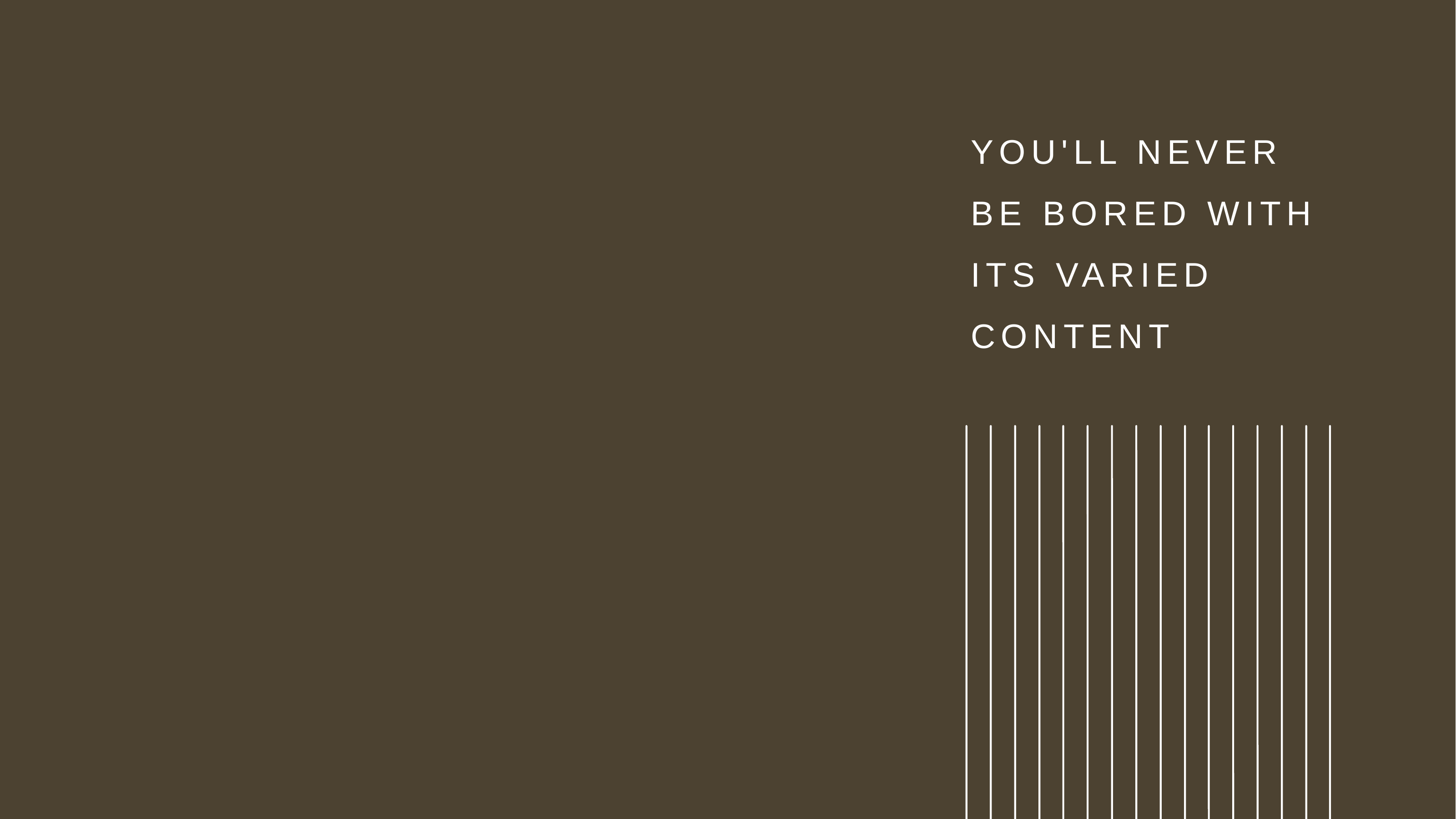

YOU'LL NEVER BE BORED WITH ITS VARIED CONTENT